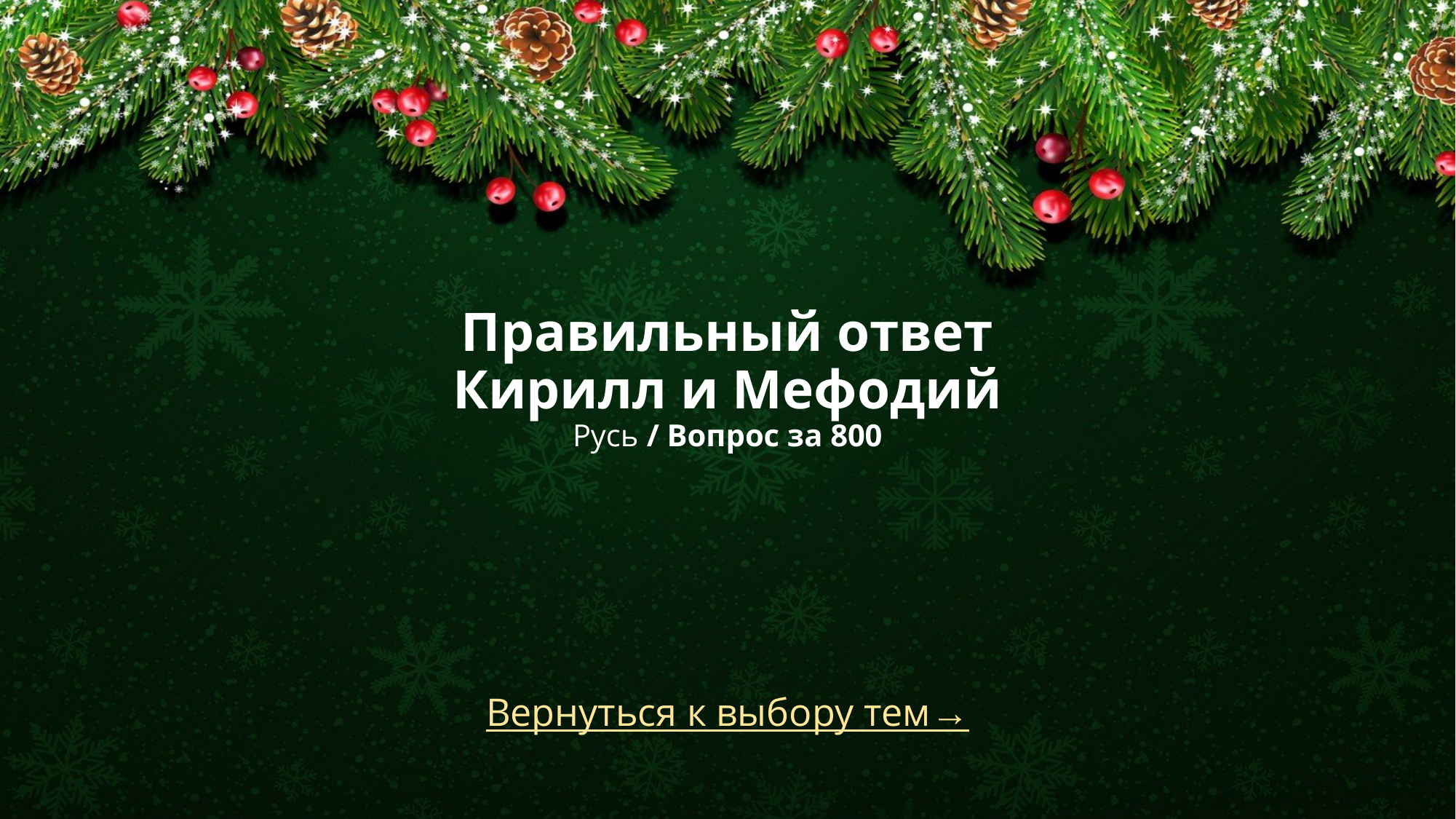

# Правильный ответ Кирилл и Мефодий Русь / Вопрос за 800
Вернуться к выбору тем→